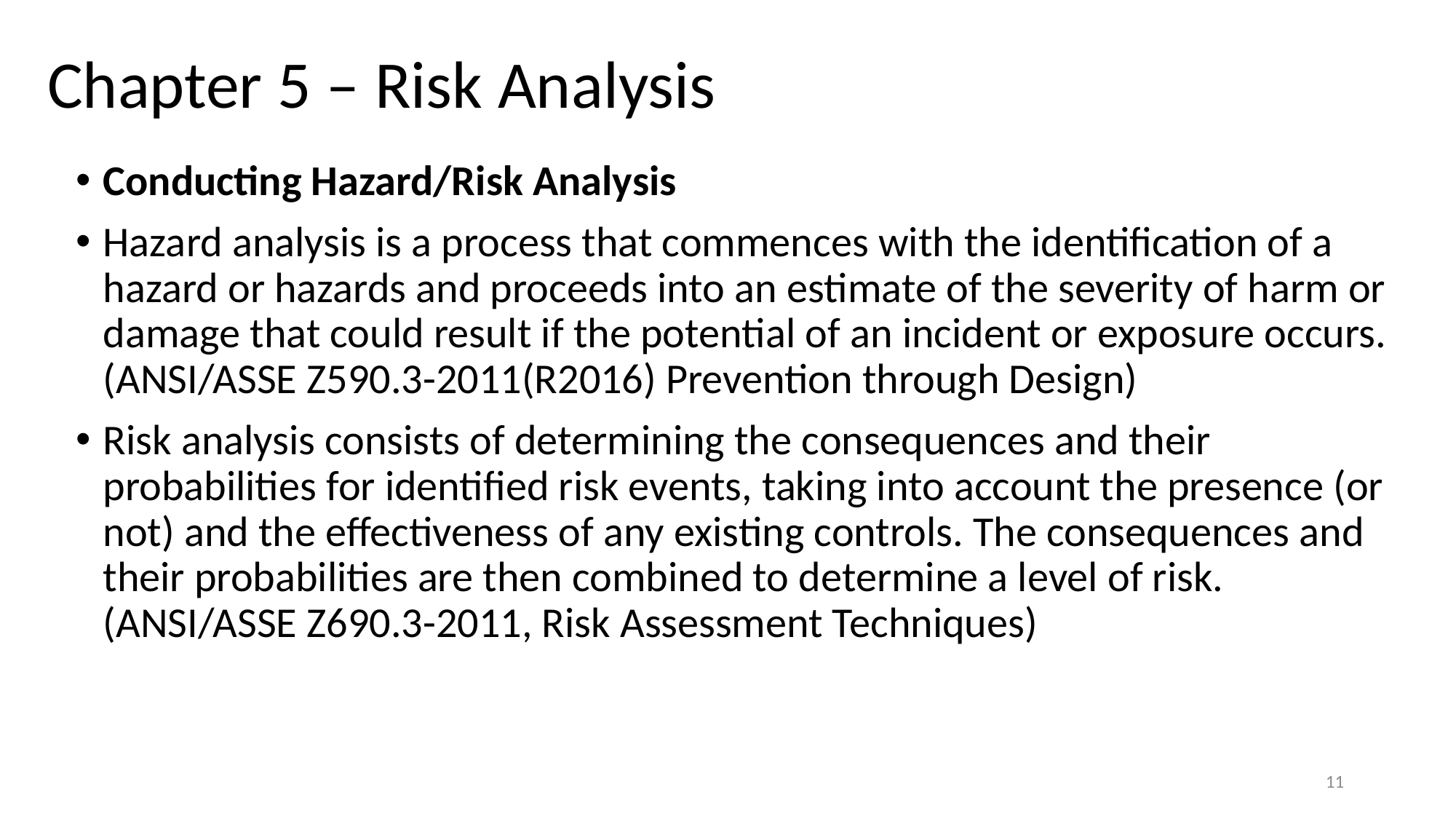

# Chapter 5 – Risk Analysis
Conducting Hazard/Risk Analysis
Hazard analysis is a process that commences with the identification of a hazard or hazards and proceeds into an estimate of the severity of harm or damage that could result if the potential of an incident or exposure occurs. (ANSI/ASSE Z590.3-2011(R2016) Prevention through Design)
Risk analysis consists of determining the consequences and their probabilities for identified risk events, taking into account the presence (or not) and the effectiveness of any existing controls. The consequences and their probabilities are then combined to determine a level of risk. (ANSI/ASSE Z690.3-2011, Risk Assessment Techniques)
11